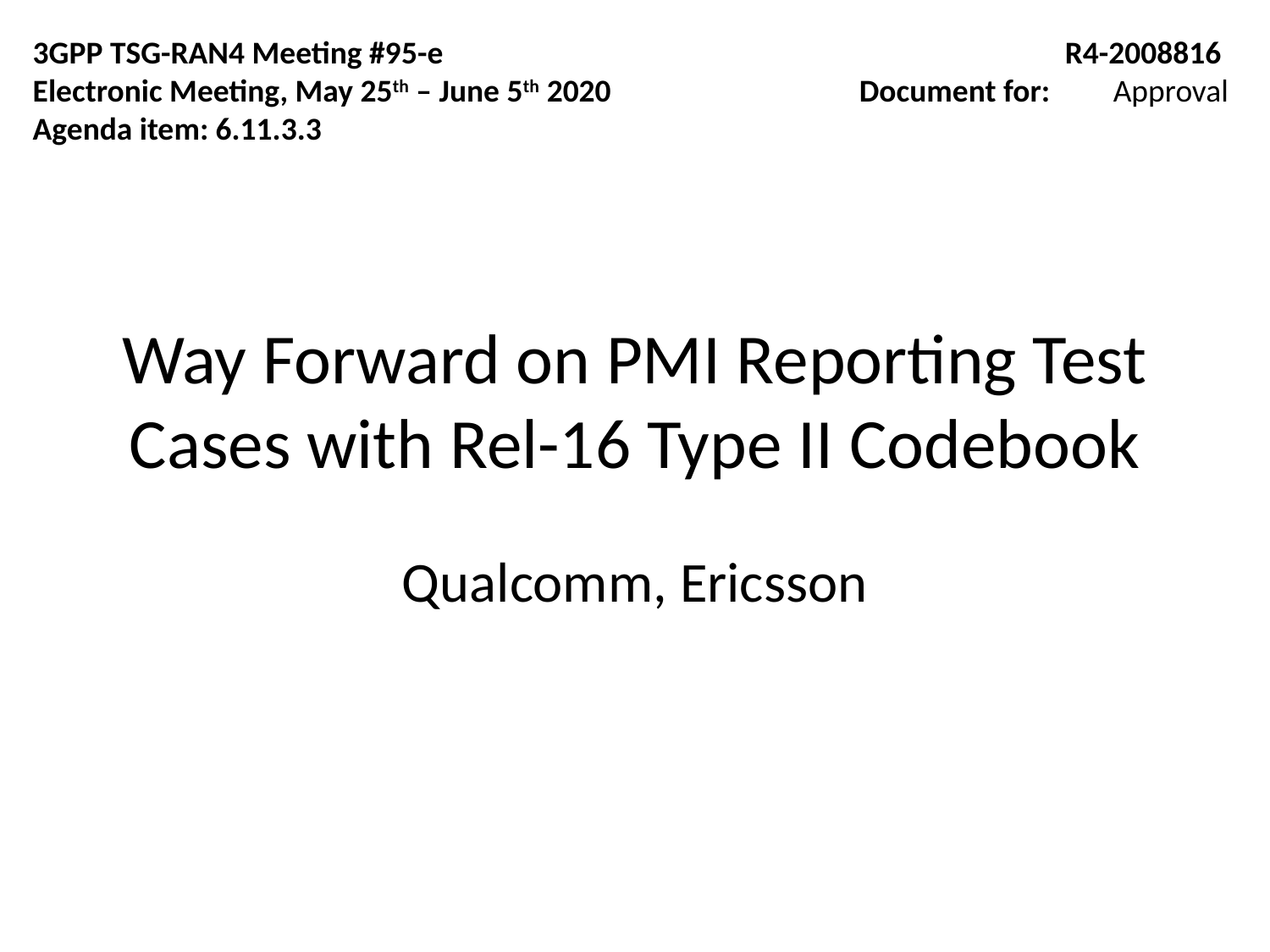

3GPP TSG-RAN4 Meeting #95-e
Electronic Meeting, May 25th – June 5th 2020
Agenda item: 6.11.3.3
R4-2008816
Document for:	Approval
# Way Forward on PMI Reporting Test Cases with Rel-16 Type II Codebook
Qualcomm, Ericsson